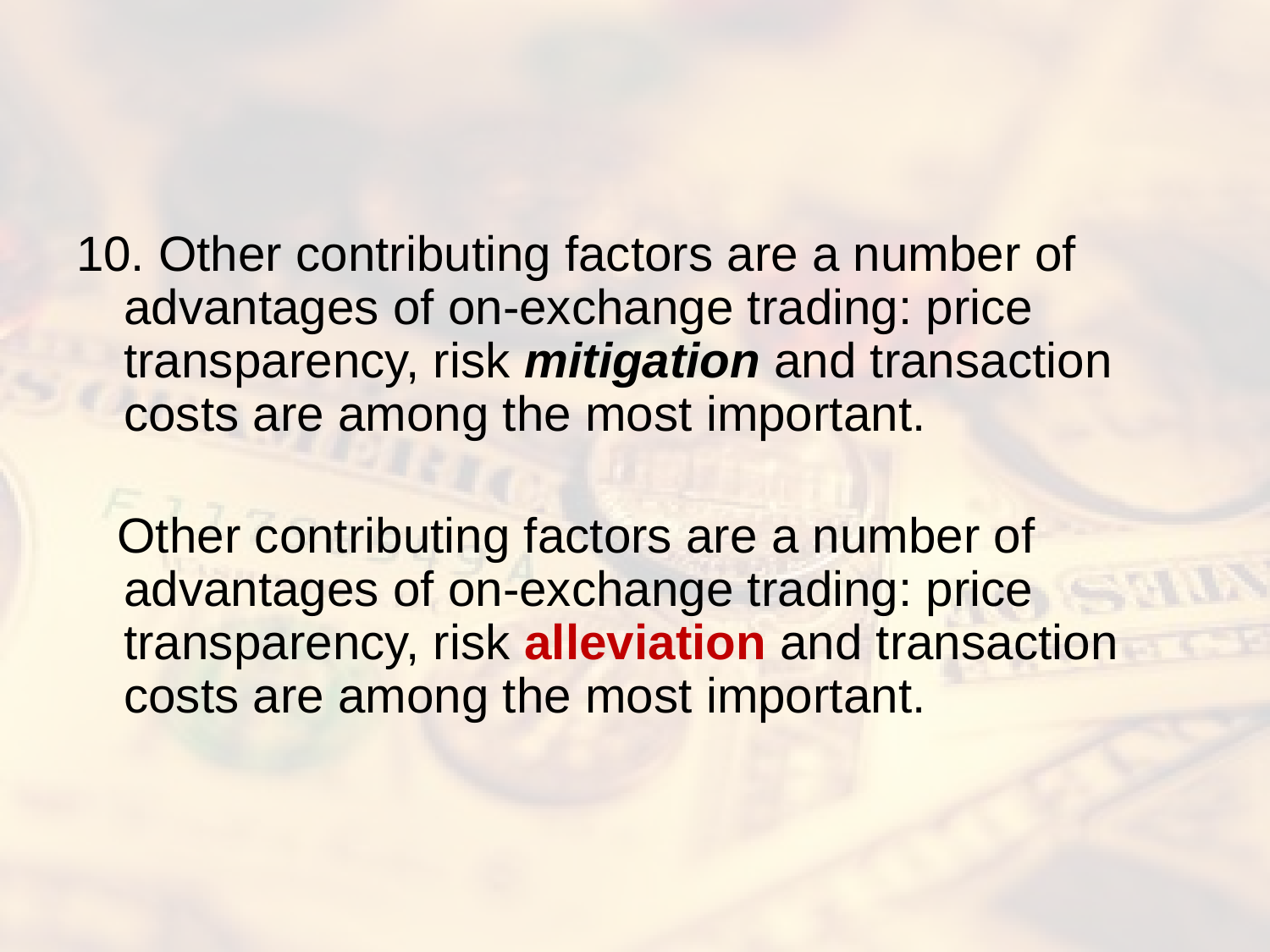

#
10. Other contributing factors are a number of advantages of on-exchange trading: price transparency, risk mitigation and transaction costs are among the most important.
   Other contributing factors are a number of advantages of on-exchange trading: price transparency, risk alleviation and transaction costs are among the most important.